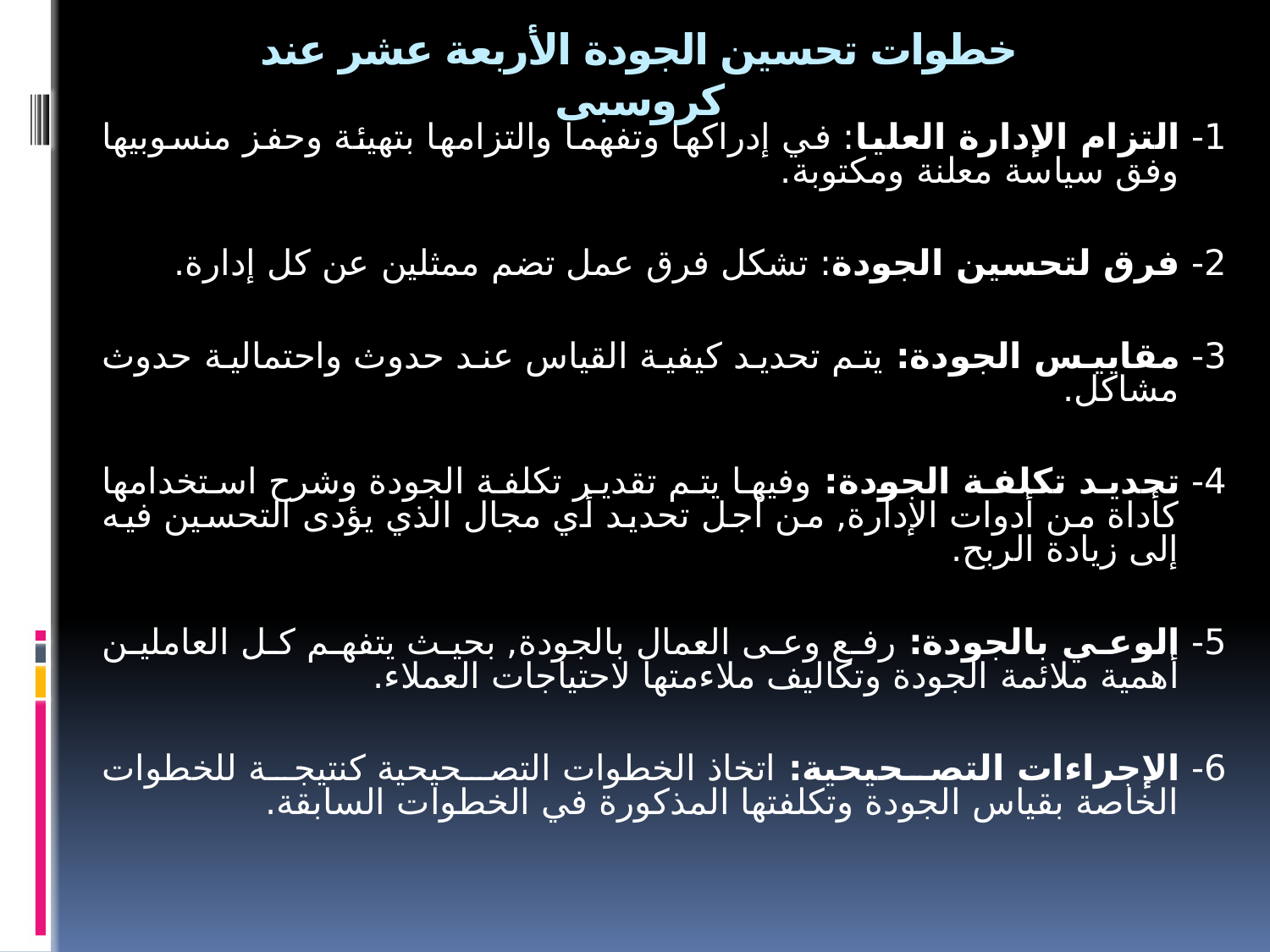

خطوات تحسين الجودة الأربعة عشر عند كروسبى
1- التزام الإدارة العليا: في إدراكها وتفهما والتزامها بتهيئة وحفز منسوبيها وفق سياسة معلنة ومكتوبة.

2- فرق لتحسين الجودة: تشكل فرق عمل تضم ممثلين عن كل إدارة.

3- مقاييس الجودة: يتم تحديد كيفية القياس عند حدوث واحتمالية حدوث مشاكل.

4- تحديد تكلفة الجودة: وفيها يتم تقدير تكلفة الجودة وشرح استخدامها كأداة من أدوات الإدارة, من أجل تحديد أي مجال الذي يؤدى التحسين فيه إلى زيادة الربح.

5- الوعي بالجودة: رفع وعى العمال بالجودة, بحيث يتفهم كل العاملين أهمية ملائمة الجودة وتكاليف ملاءمتها لاحتياجات العملاء.

6- الإجراءات التصحيحية: اتخاذ الخطوات التصحيحية كنتيجة للخطوات الخاصة بقياس الجودة وتكلفتها المذكورة في الخطوات السابقة.